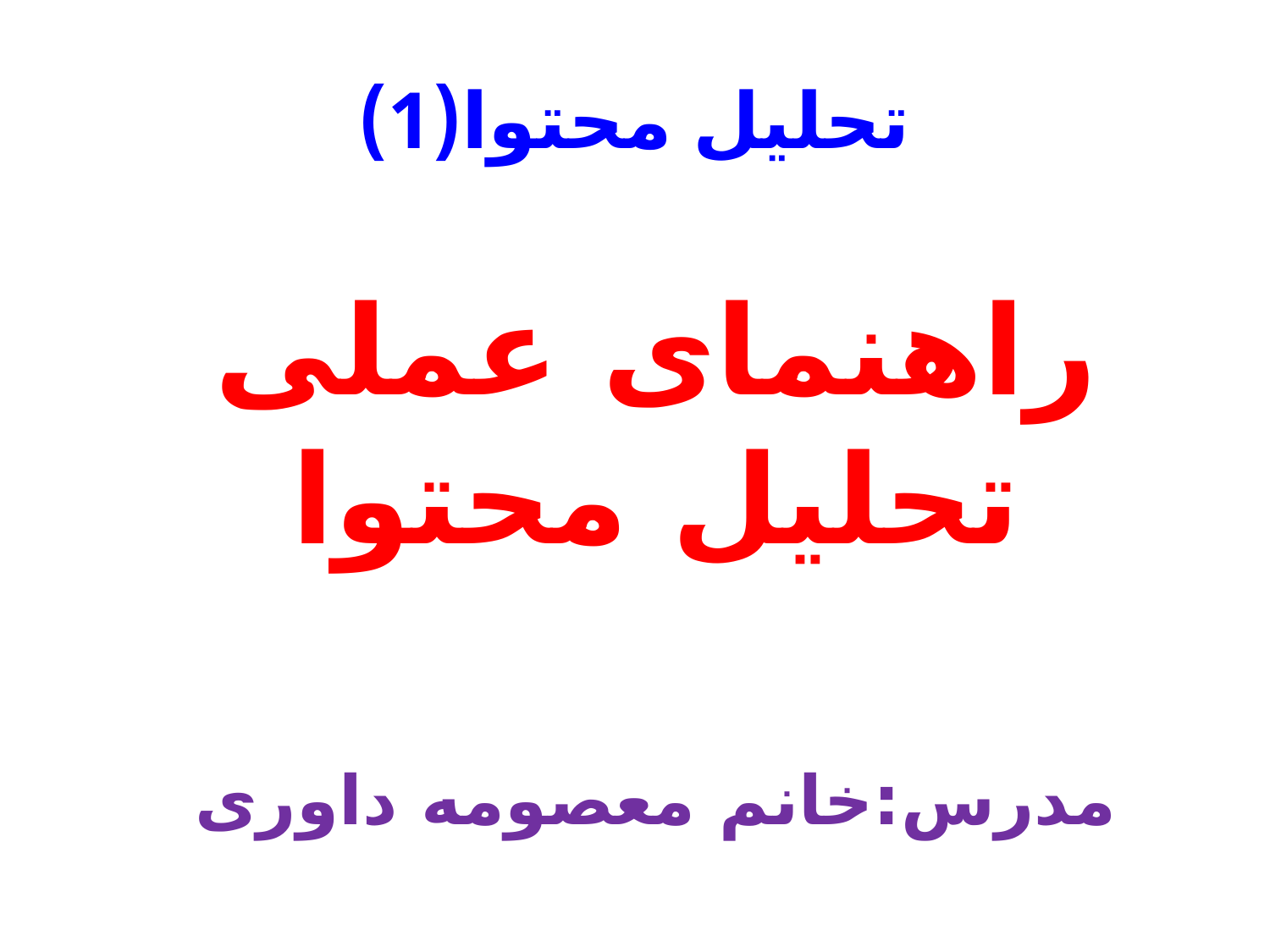

# تحلیل محتوا(1)
راهنمای عملی تحلیل محتوا

مدرس:خانم معصومه داوری